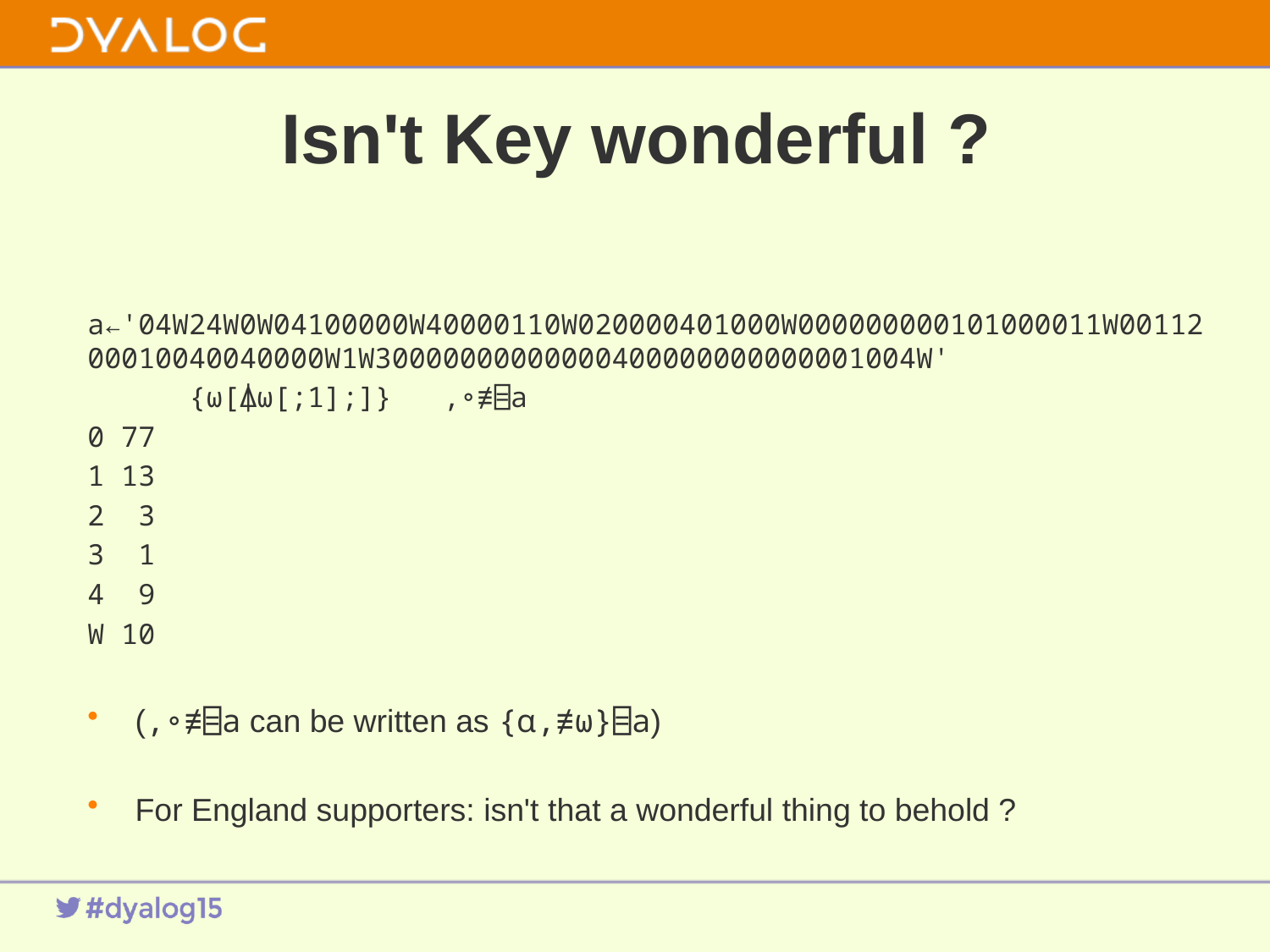

# Isn't Key wonderful ?
	a←'04W24W0W04100000W40000110W020000401000W000000000101000011W0011200010040040000W1W30000000000000400000000000001004W'
      {⍵[⍋⍵[;1];]}   ,∘≢⌸a
0 77
1 13
2  3
3  1
4  9
W 10

(,∘≢⌸a can be written as {⍺,≢⍵}⌸a)

For England supporters: isn't that a wonderful thing to behold ?